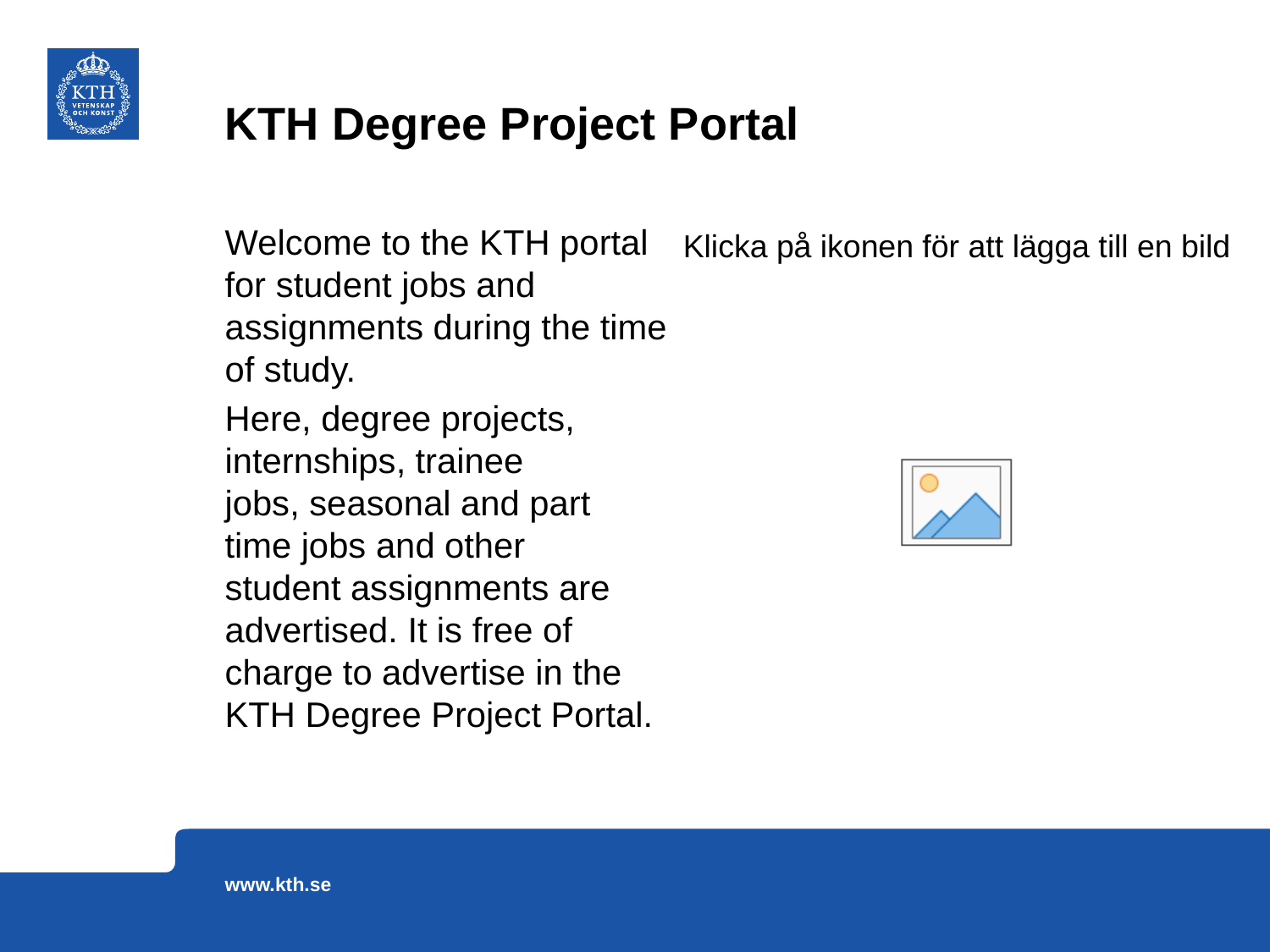

# KTH Degree Project Portal
Welcome to the KTH portal for student jobs and assignments during the time of study.
Here, degree projects, internships, trainee jobs, seasonal and part time jobs and other student assignments are advertised. It is free of charge to advertise in the KTH Degree Project Portal.

www.kth.se